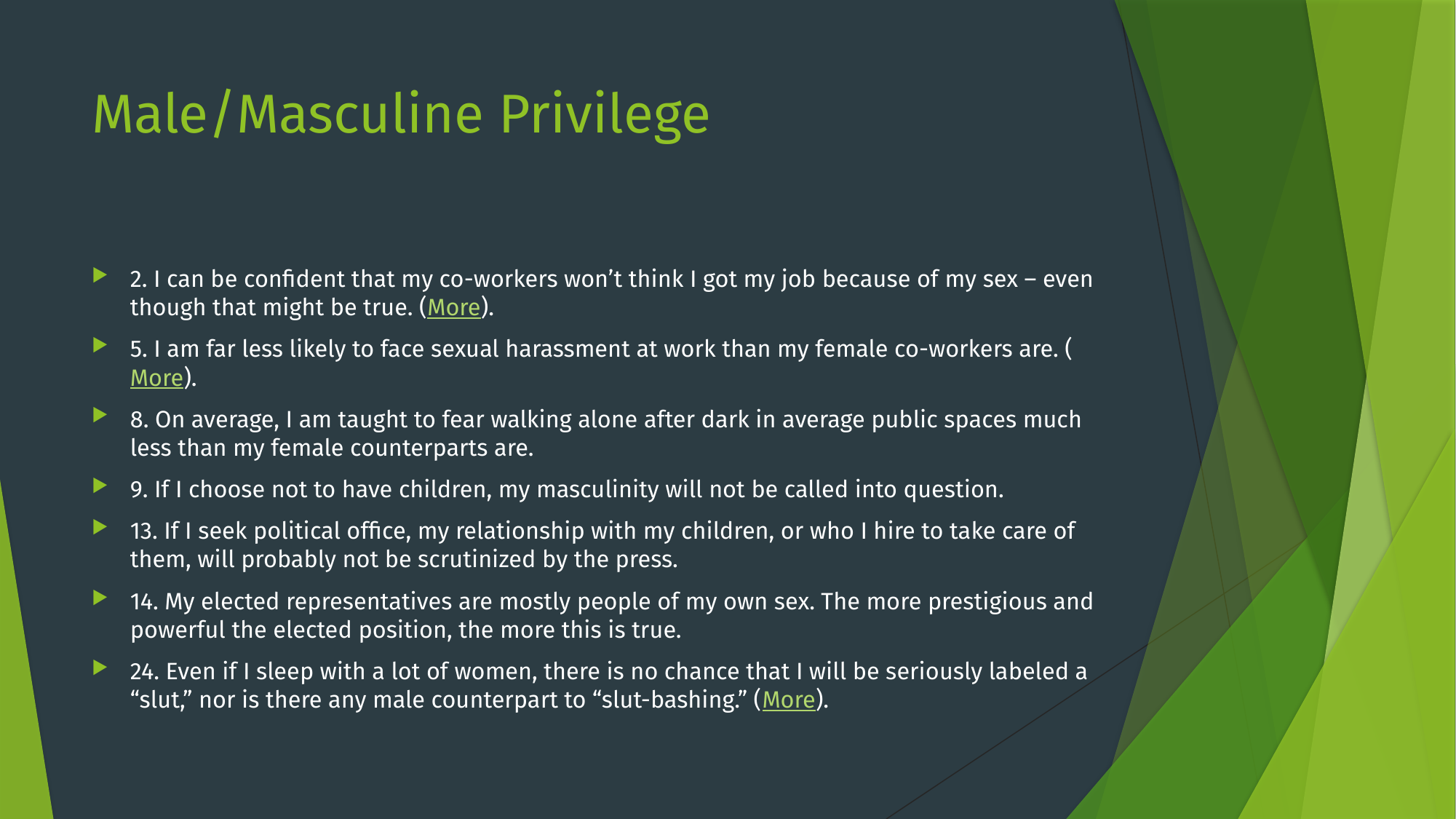

# Male/Masculine Privilege
2. I can be confident that my co-workers won’t think I got my job because of my sex – even though that might be true. (More).
5. I am far less likely to face sexual harassment at work than my female co-workers are. (More).
8. On average, I am taught to fear walking alone after dark in average public spaces much less than my female counterparts are.
9. If I choose not to have children, my masculinity will not be called into question.
13. If I seek political office, my relationship with my children, or who I hire to take care of them, will probably not be scrutinized by the press.
14. My elected representatives are mostly people of my own sex. The more prestigious and powerful the elected position, the more this is true.
24. Even if I sleep with a lot of women, there is no chance that I will be seriously labeled a “slut,” nor is there any male counterpart to “slut-bashing.” (More).